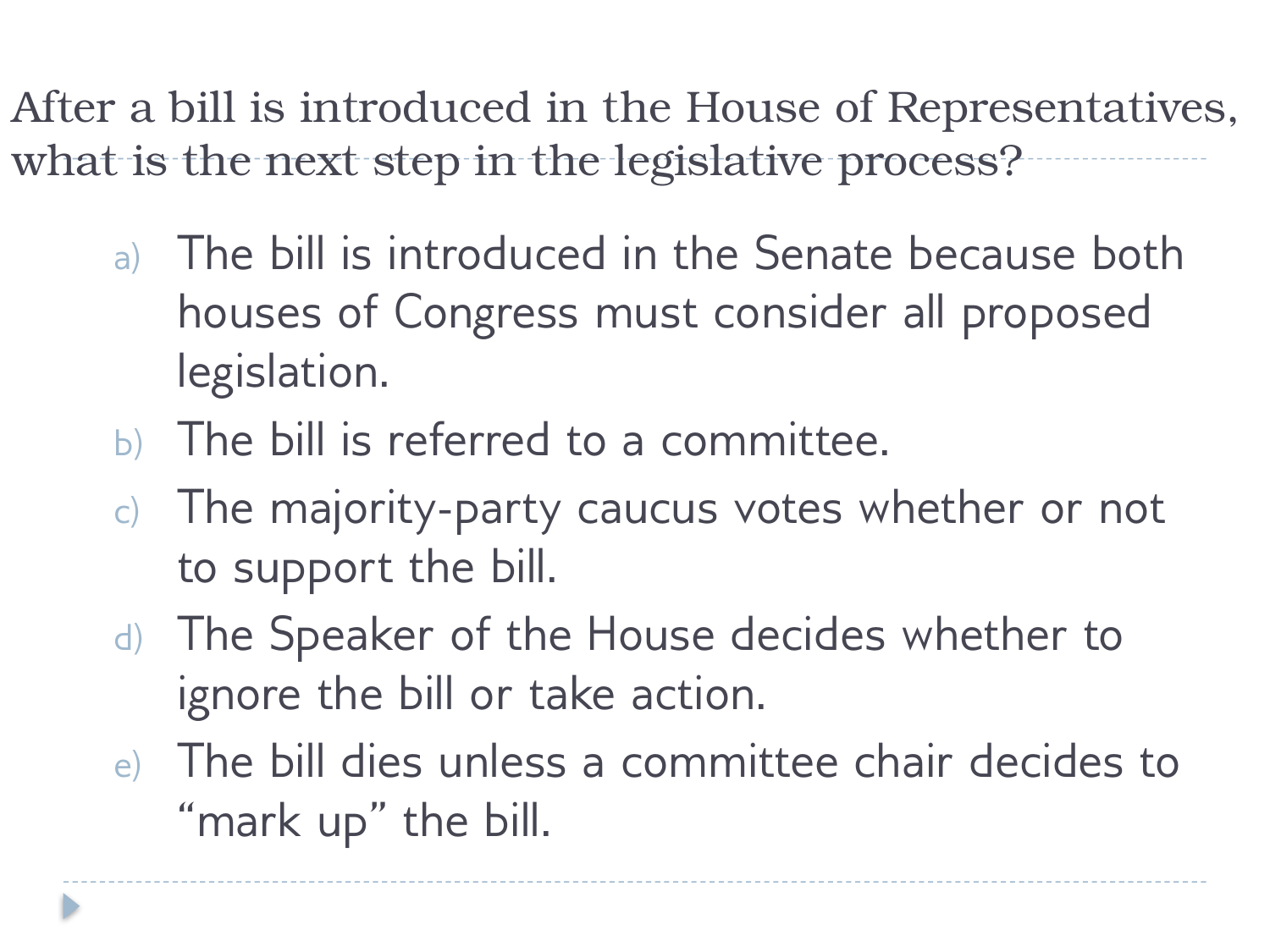

# After a bill is introduced in the House of Representatives, what is the next step in the legislative process?
The bill is introduced in the Senate because both houses of Congress must consider all proposed legislation.
The bill is referred to a committee.
The majority-party caucus votes whether or not to support the bill.
The Speaker of the House decides whether to ignore the bill or take action.
The bill dies unless a committee chair decides to “mark up” the bill.